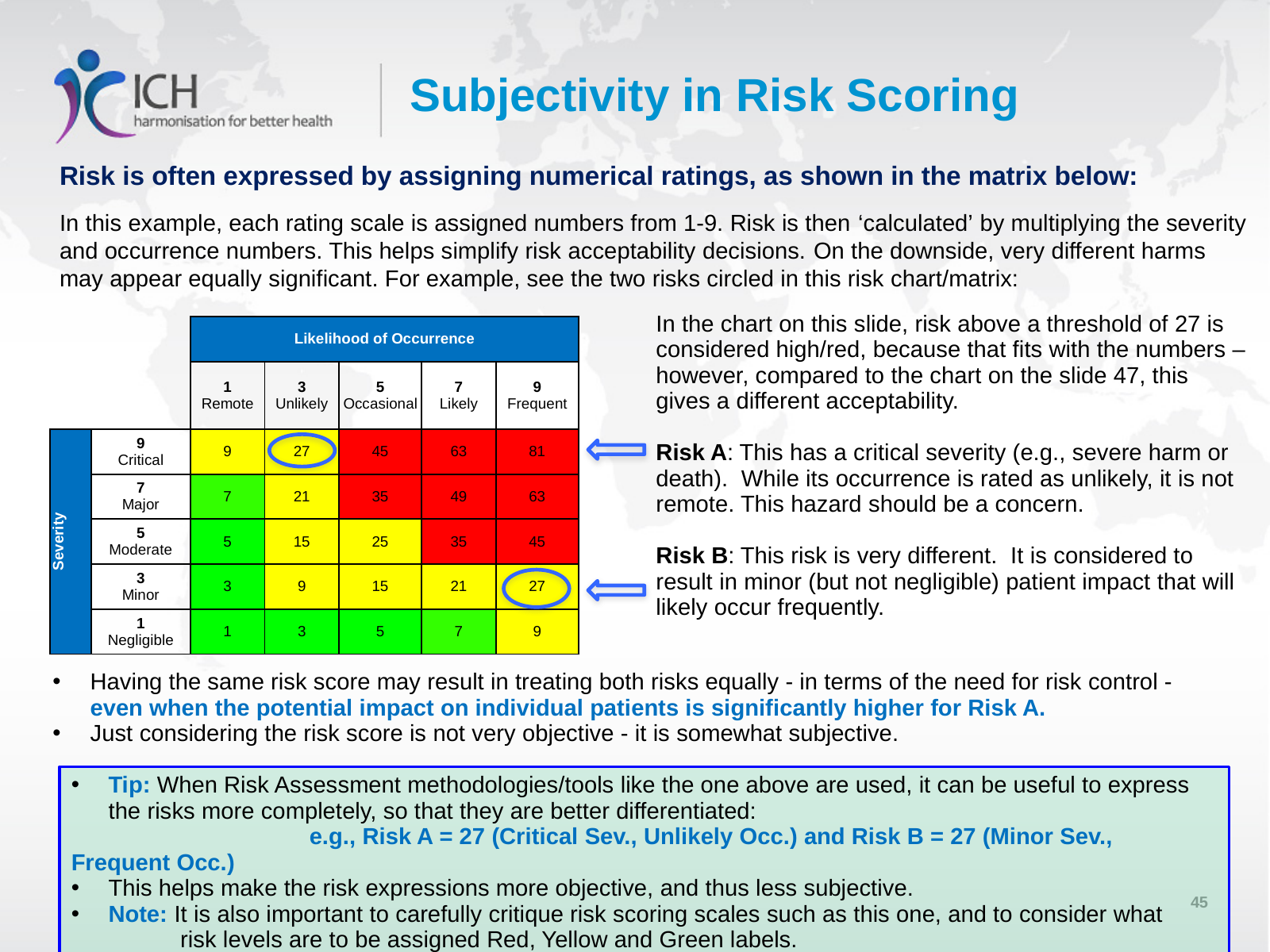

# Subjectivity in Risk Scoring
Risk is often expressed by assigning numerical ratings, as shown in the matrix below:
In this example, each rating scale is assigned numbers from 1-9. Risk is then ‘calculated’ by multiplying the severity and occurrence numbers. This helps simplify risk acceptability decisions. On the downside, very different harms may appear equally significant. For example, see the two risks circled in this risk chart/matrix:

In the chart on this slide, risk above a threshold of 27 is considered high/red, because that fits with the numbers – however, compared to the chart on the slide 47, this gives a different acceptability.

Risk A: This has a critical severity (e.g., severe harm or death).  While its occurrence is rated as unlikely, it is not remote. This hazard should be a concern.

Risk B: This risk is very different.  It is considered to result in minor (but not negligible) patient impact that will likely occur frequently.
|  |  | Likelihood of Occurrence |  |  |  |  |
| --- | --- | --- | --- | --- | --- | --- |
|  |  | 1 Remote | 3 Unlikely | 5 Occasional | 7 Likely | 9 Frequent |
| Severity | 9 Critical | 9 | 27 | 45 | 63 | 81 |
|  | 7 Major | 7 | 21 | 35 | 49 | 63 |
|  | 5 Moderate | 5 | 15 | 25 | 35 | 45 |
|  | 3 Minor | 3 | 9 | 15 | 21 | 27 |
|  | 1 Negligible | 1 | 3 | 5 | 7 | 9 |

Having the same risk score may result in treating both risks equally - in terms of the need for risk control - even when the potential impact on individual patients is significantly higher for Risk A.
Just considering the risk score is not very objective - it is somewhat subjective.
Tip: When Risk Assessment methodologies/tools like the one above are used, it can be useful to express the risks more completely, so that they are better differentiated:
		e.g., Risk A = 27 (Critical Sev., Unlikely Occ.) and Risk B = 27 (Minor Sev., Frequent Occ.)
This helps make the risk expressions more objective, and thus less subjective.
Note: It is also important to carefully critique risk scoring scales such as this one, and to consider what                    risk levels are to be assigned Red, Yellow and Green labels.
45